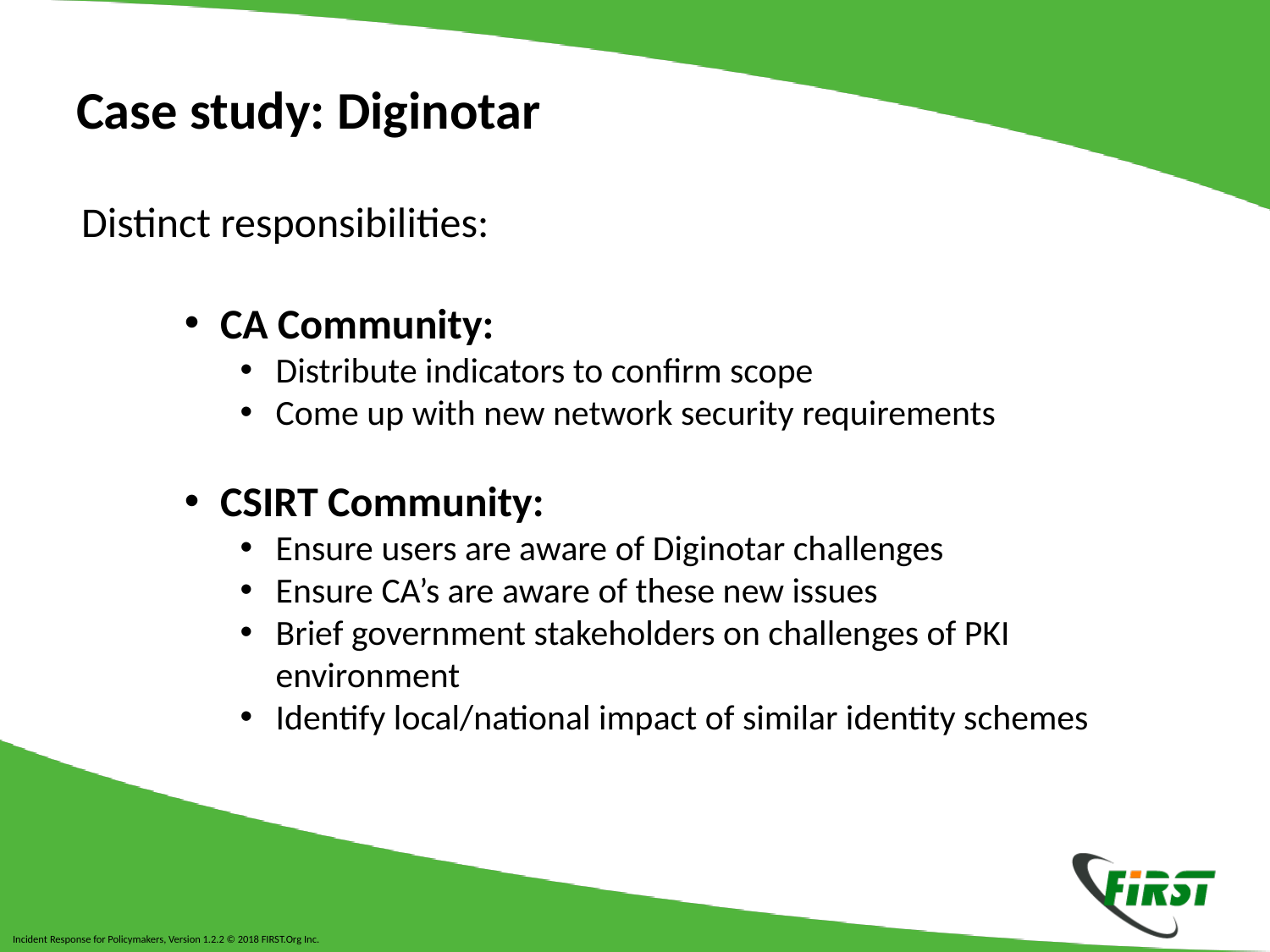

# Case study: Diginotar
Distinct responsibilities:

CA Community:
Distribute indicators to confirm scope
Come up with new network security requirements

CSIRT Community:
Ensure users are aware of Diginotar challenges
Ensure CA’s are aware of these new issues
Brief government stakeholders on challenges of PKI environment
Identify local/national impact of similar identity schemes